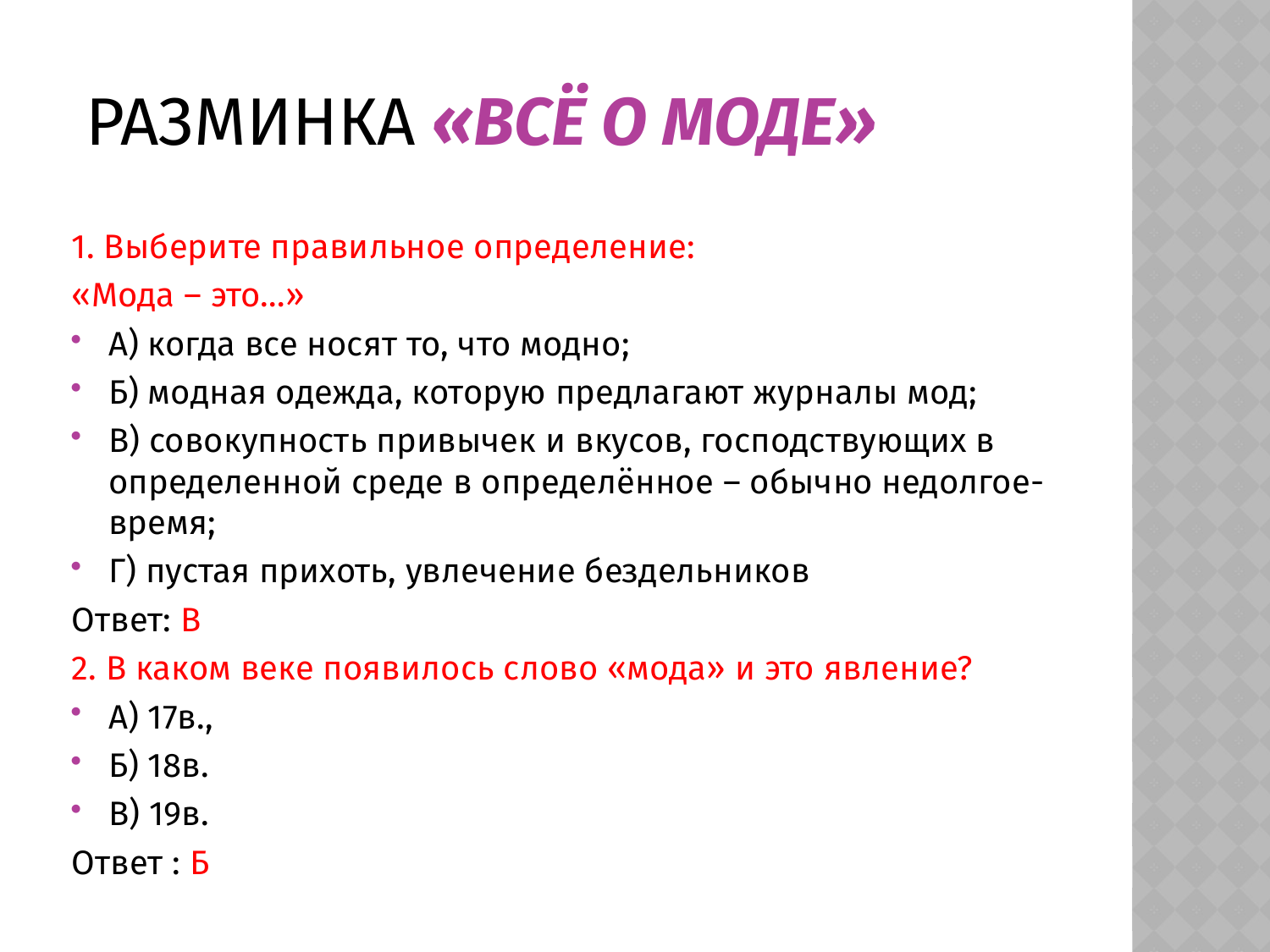

# Разминка «Всё о моде»
1. Выберите правильное определение:
«Мода – это…»
А) когда все носят то, что модно;
Б) модная одежда, которую предлагают журналы мод;
В) совокупность привычек и вкусов, господствующих в определенной среде в определённое – обычно недолгое- время;
Г) пустая прихоть, увлечение бездельников
Ответ: В
2. В каком веке появилось слово «мода» и это явление?
А) 17в.,
Б) 18в.
В) 19в.
Ответ : Б